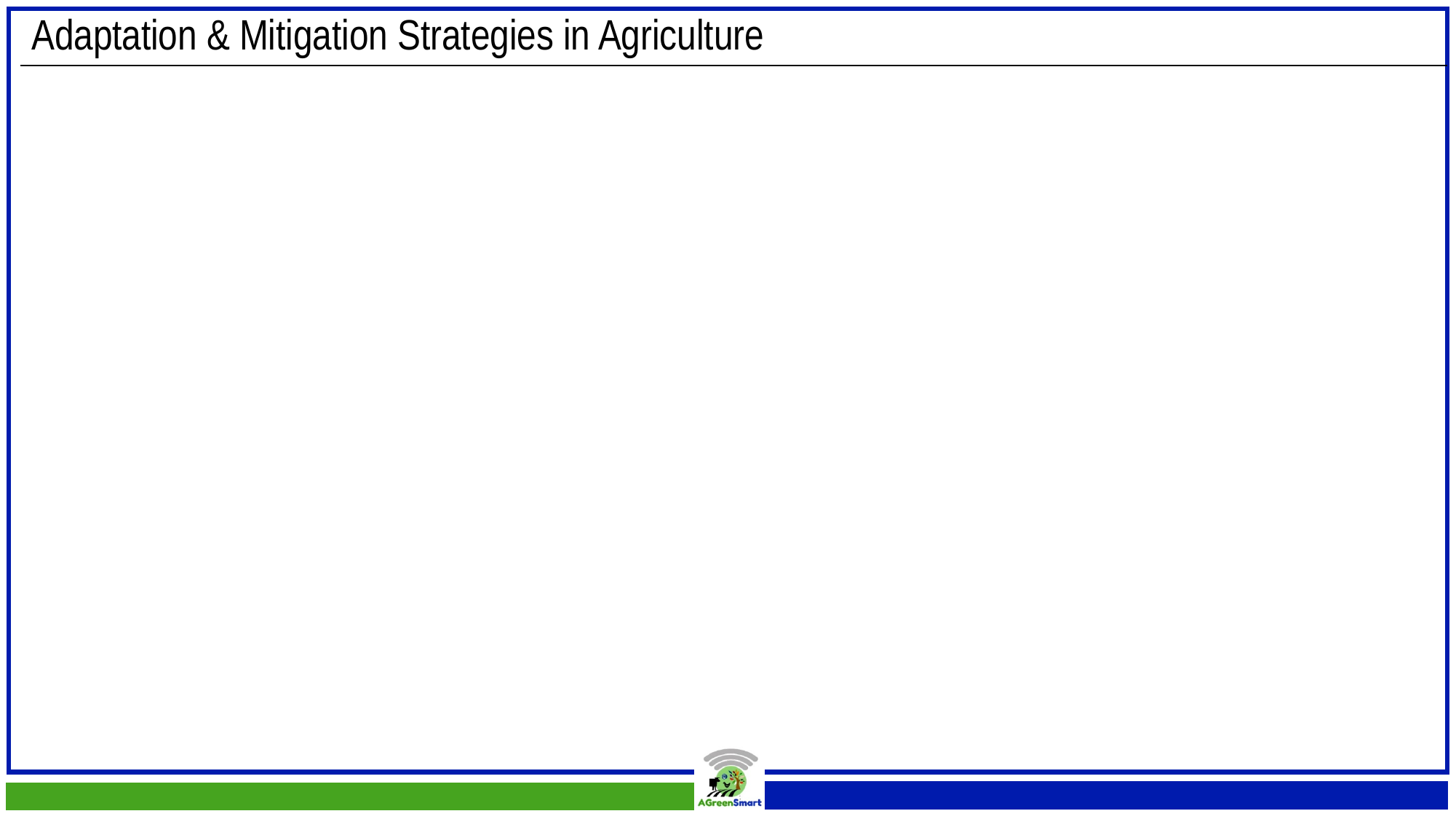

# Adaptation & Mitigation Strategies in Agriculture